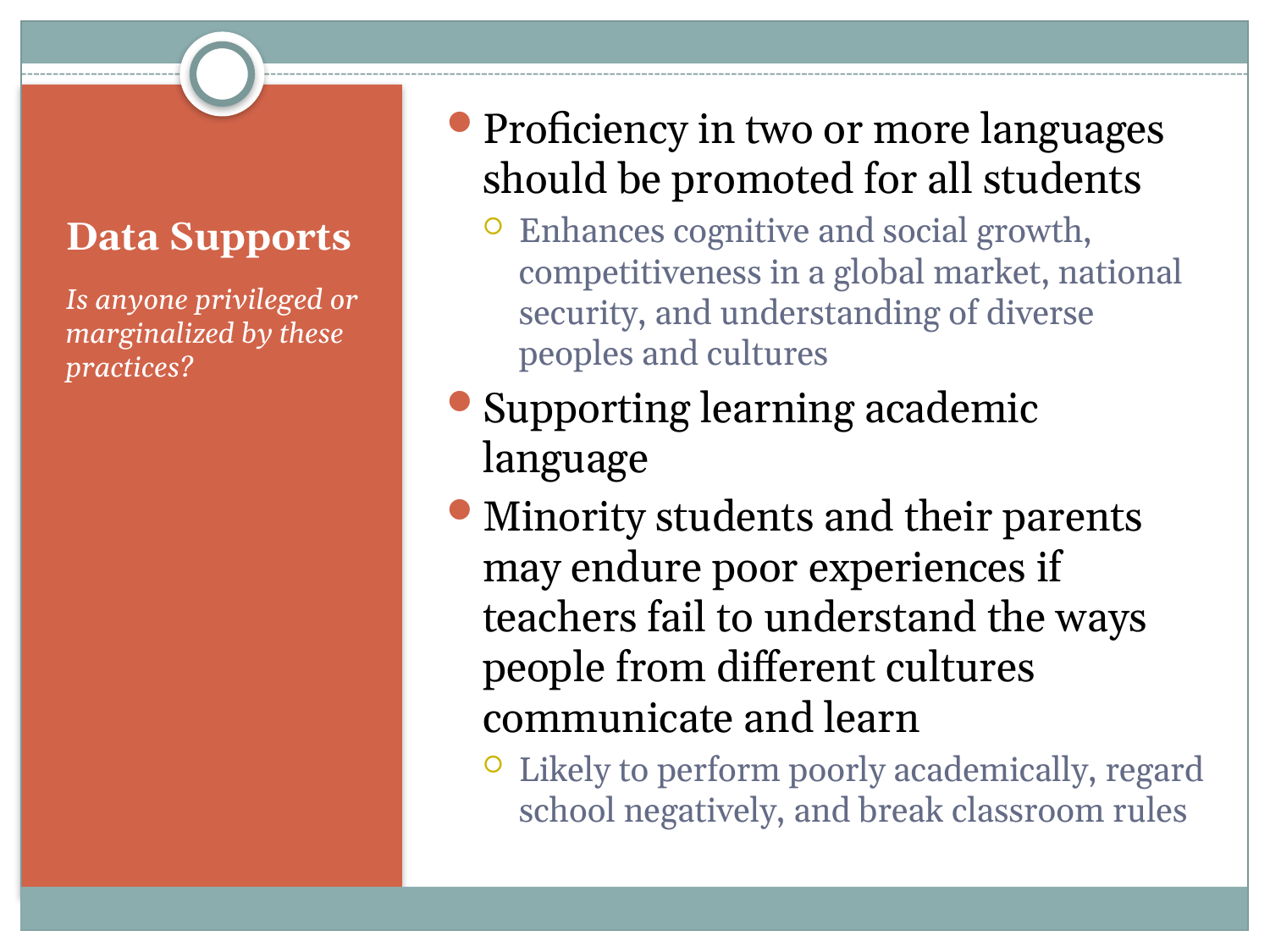

Proficiency in two or more languages should be promoted for all students
Enhances cognitive and social growth, competitiveness in a global market, national security, and understanding of diverse peoples and cultures
Supporting learning academic language
Minority students and their parents may endure poor experiences if teachers fail to understand the ways people from different cultures communicate and learn
Likely to perform poorly academically, regard school negatively, and break classroom rules
# Data Supports
Is anyone privileged or marginalized by these practices?